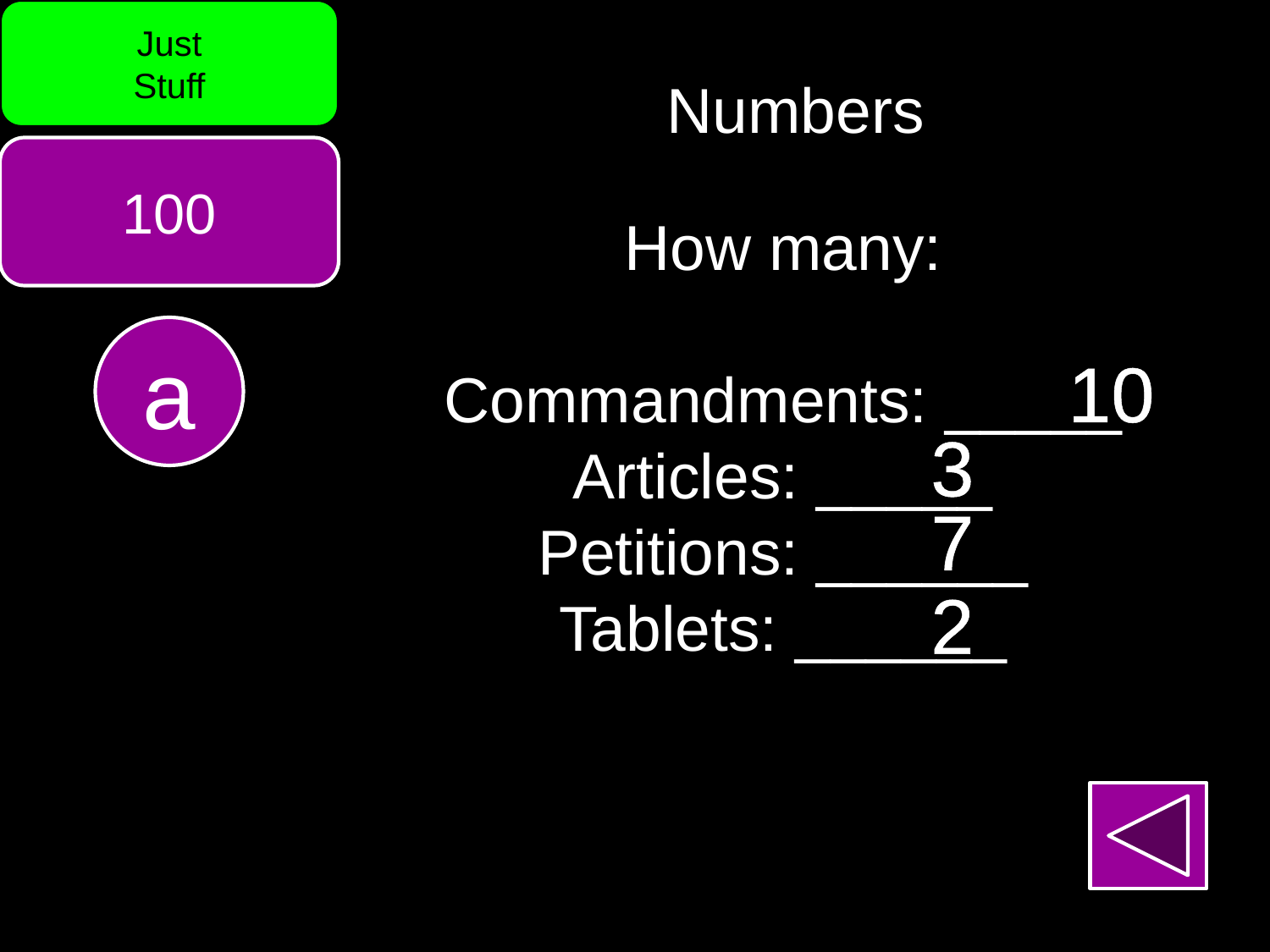

Just
Stuff
Numbers
100
How many:

Commandments: _____
Articles: _____
Petitions: ______
Tablets: ______
a
10
3
7
2